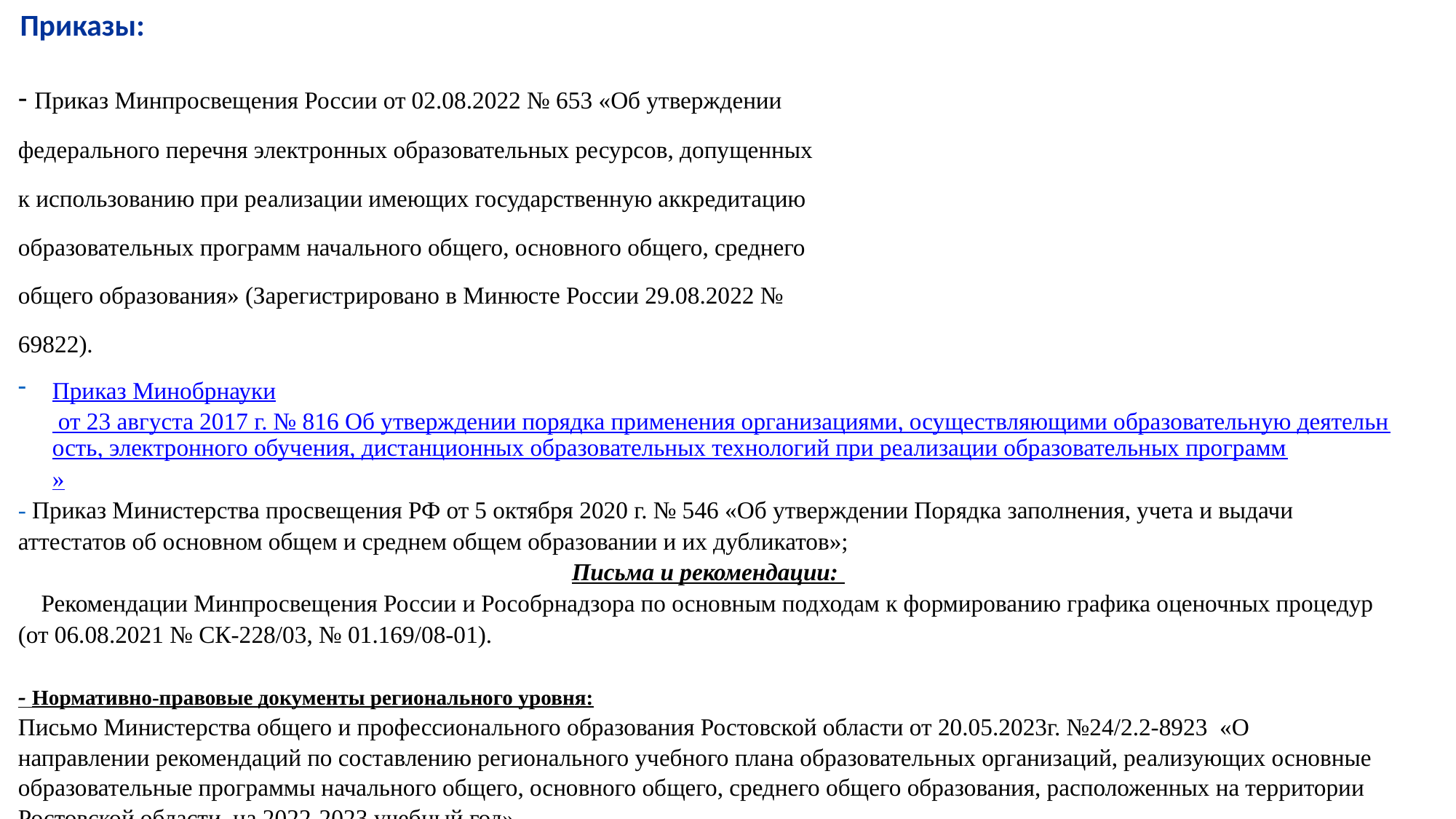

# Приказы:
- Приказ Минпросвещения России от 02.08.2022 № 653 «Об утверждении
федерального перечня электронных образовательных ресурсов, допущенных
к использованию при реализации имеющих государственную аккредитацию
образовательных программ начального общего, основного общего, среднего
общего образования» (Зарегистрировано в Минюсте России 29.08.2022 №
69822).
Приказ Минобрнауки от 23 августа 2017 г. № 816 Об утверждении порядка применения организациями, осуществляющими образовательную деятельность, электронного обучения, дистанционных образовательных технологий при реализации образовательных программ»
- Приказ Министерства просвещения РФ от 5 октября 2020 г. № 546 «Об утверждении Порядка заполнения, учета и выдачи аттестатов об основном общем и среднем общем образовании и их дубликатов»;
Письма и рекомендации:
Рекомендации Минпросвещения России и Рособрнадзора по основным подходам к формированию графика оценочных процедур
(от 06.08.2021 № СК-228/03, № 01.169/08-01).

- Нормативно-правовые документы регионального уровня:
Письмо Министерства общего и профессионального образования Ростовской области от 20.05.2023г. №24/2.2-8923  «О направлении рекомендаций по составлению регионального учебного плана образовательных организаций, реализующих основные образовательные программы начального общего, основного общего, среднего общего образования, расположенных на территории Ростовской области, на 2022-2023 учебный год».